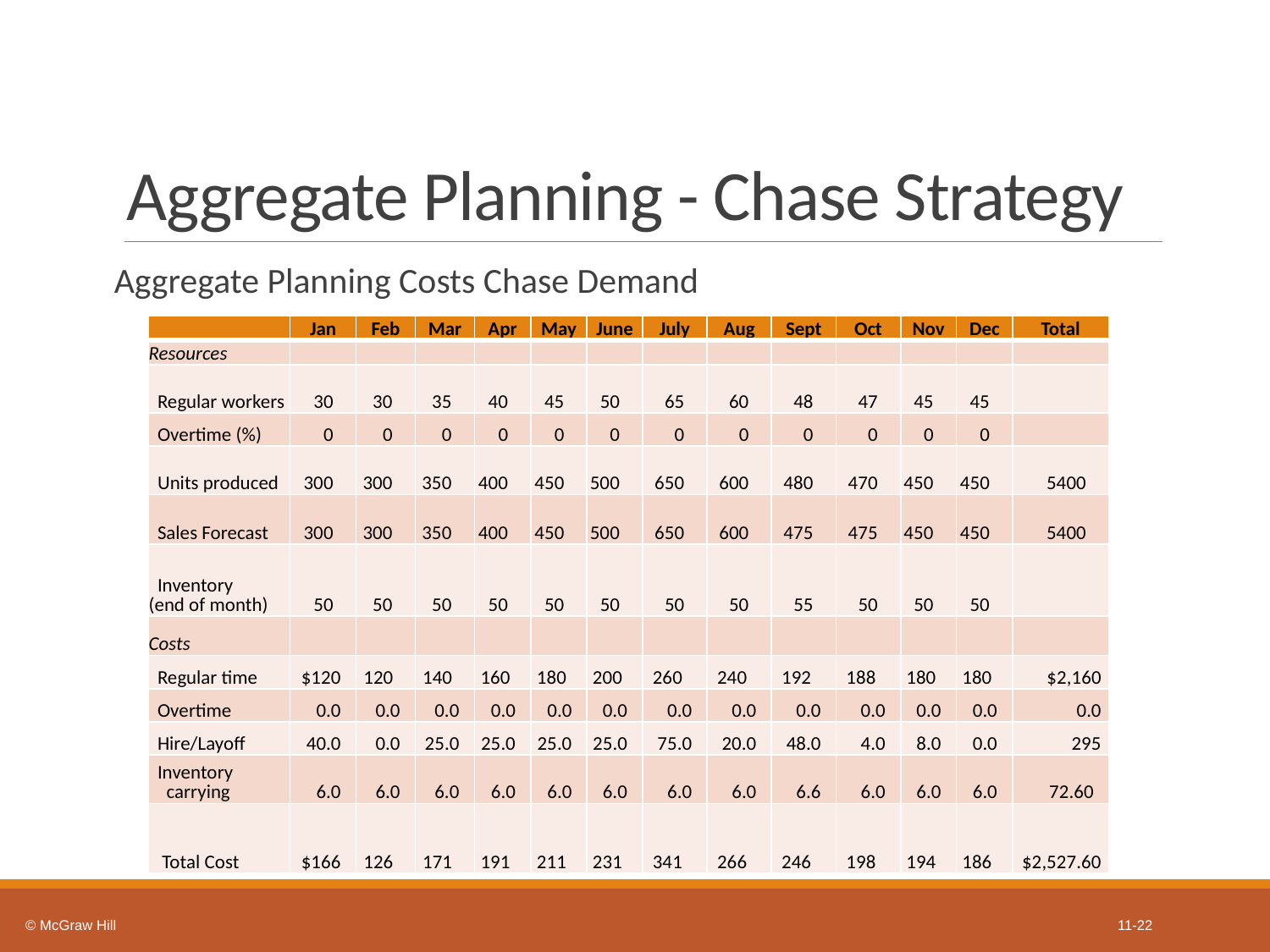

# Aggregate Planning - Chase Strategy
Aggregate Planning Costs Chase Demand
|  | Jan | Feb | Mar | Apr | May | June | July | Aug | Sept | Oct | Nov | Dec | Total |
| --- | --- | --- | --- | --- | --- | --- | --- | --- | --- | --- | --- | --- | --- |
| Resources |  |  |  |  |  |  |  |  |  |  |  |  |  |
| Regular workers | 30 | 30 | 35 | 40 | 45 | 50 | 65 | 60 | 48 | 47 | 45 | 45 |  |
| Overtime (%) | 0 | 0 | 0 | 0 | 0 | 0 | 0 | 0 | 0 | 0 | 0 | 0 |  |
| Units produced | 300 | 300 | 350 | 400 | 450 | 500 | 650 | 600 | 480 | 470 | 450 | 450 | 5400 |
| Sales Forecast | 300 | 300 | 350 | 400 | 450 | 500 | 650 | 600 | 475 | 475 | 450 | 450 | 5400 |
| Inventory (end of month) | 50 | 50 | 50 | 50 | 50 | 50 | 50 | 50 | 55 | 50 | 50 | 50 |  |
| Costs |  |  |  |  |  |  |  |  |  |  |  |  |  |
| Regular time | $120 | 120 | 140 | 160 | 180 | 200 | 260 | 240 | 192 | 188 | 180 | 180 | $2,160 |
| Overtime | 0.0 | 0.0 | 0.0 | 0.0 | 0.0 | 0.0 | 0.0 | 0.0 | 0.0 | 0.0 | 0.0 | 0.0 | 0.0 |
| Hire/Layoff | 40.0 | 0.0 | 25.0 | 25.0 | 25.0 | 25.0 | 75.0 | 20.0 | 48.0 | 4.0 | 8.0 | 0.0 | 295 |
| Inventory carrying | 6.0 | 6.0 | 6.0 | 6.0 | 6.0 | 6.0 | 6.0 | 6.0 | 6.6 | 6.0 | 6.0 | 6.0 | 72.60 |
| Total Cost | $166 | 126 | 171 | 191 | 211 | 231 | 341 | 266 | 246 | 198 | 194 | 186 | $2,527.60 |